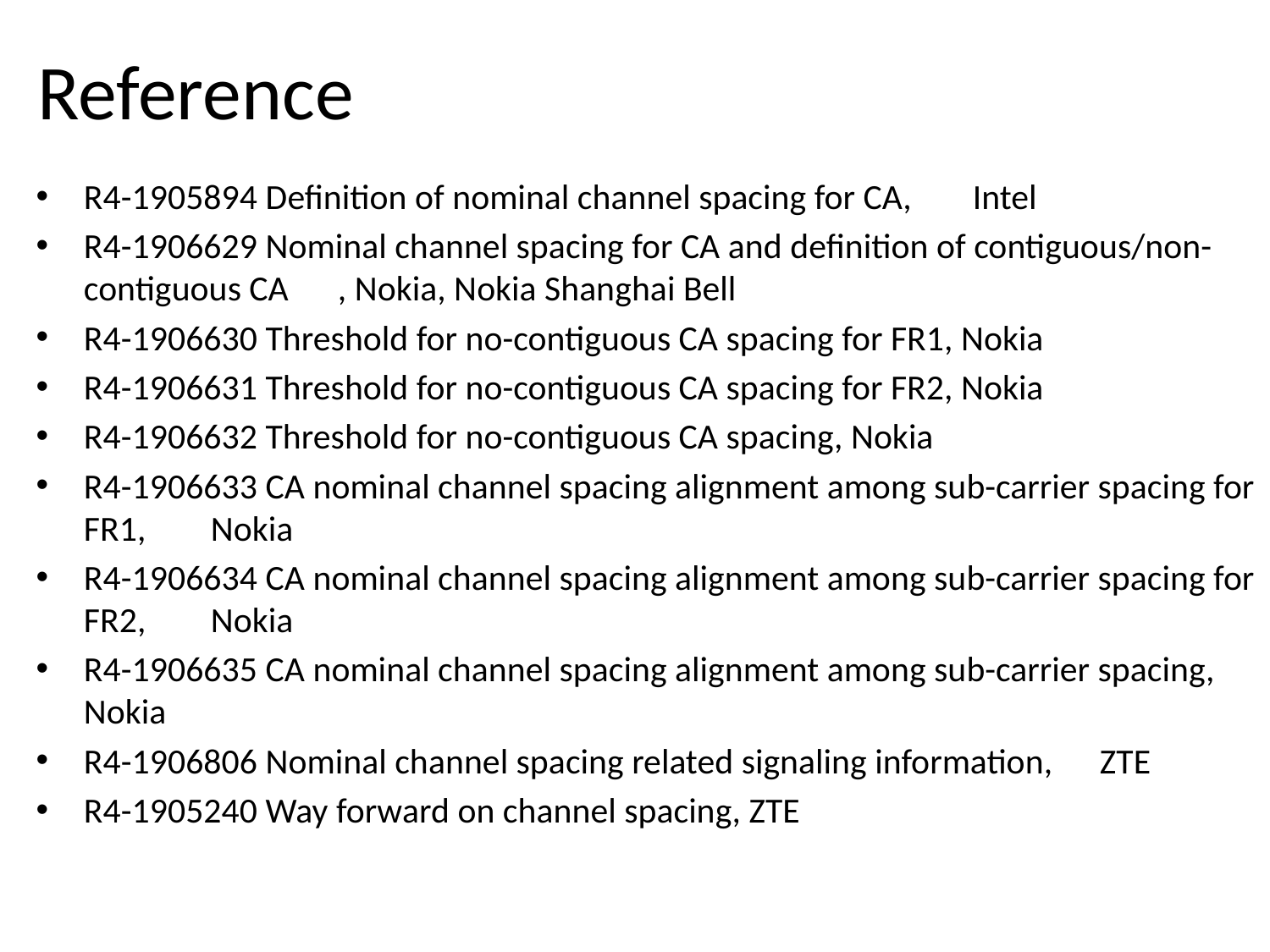

# Reference
R4-1905894 Definition of nominal channel spacing for CA,	Intel
R4-1906629 Nominal channel spacing for CA and definition of contiguous/non-contiguous CA	, Nokia, Nokia Shanghai Bell
R4-1906630 Threshold for no-contiguous CA spacing for FR1, Nokia
R4-1906631 Threshold for no-contiguous CA spacing for FR2, Nokia
R4-1906632 Threshold for no-contiguous CA spacing, Nokia
R4-1906633 CA nominal channel spacing alignment among sub-carrier spacing for FR1,	Nokia
R4-1906634 CA nominal channel spacing alignment among sub-carrier spacing for FR2,	Nokia
R4-1906635 CA nominal channel spacing alignment among sub-carrier spacing, Nokia
R4-1906806 Nominal channel spacing related signaling information,	ZTE
R4-1905240 Way forward on channel spacing, ZTE